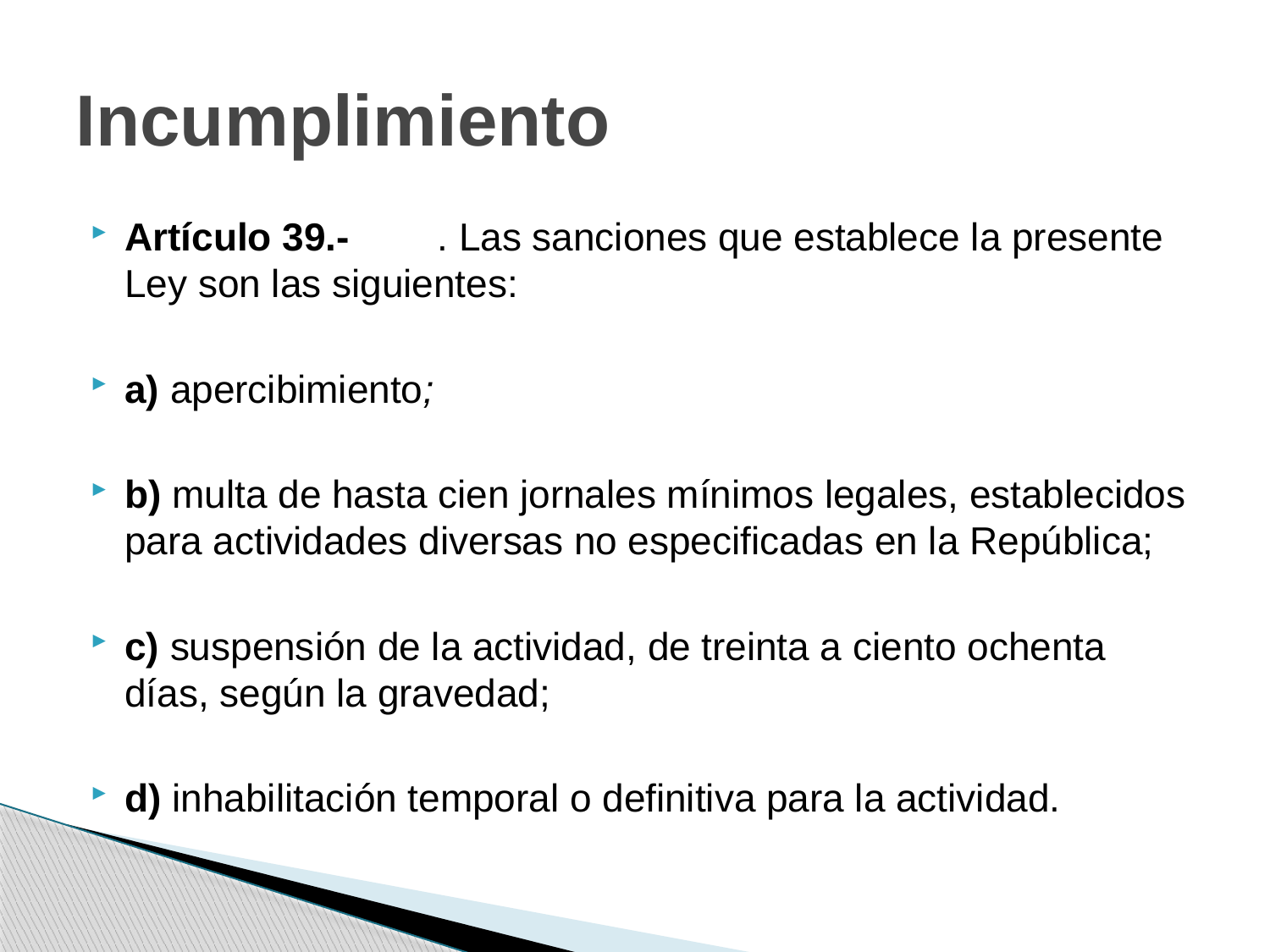

# Incumplimiento
Artículo 39.-	. Las sanciones que establece la presente Ley son las siguientes:

a) apercibimiento;

b) multa de hasta cien jornales mínimos legales, establecidos para actividades diversas no especificadas en la República;

c) suspensión de la actividad, de treinta a ciento ochenta días, según la gravedad;

d) inhabilitación temporal o definitiva para la actividad.